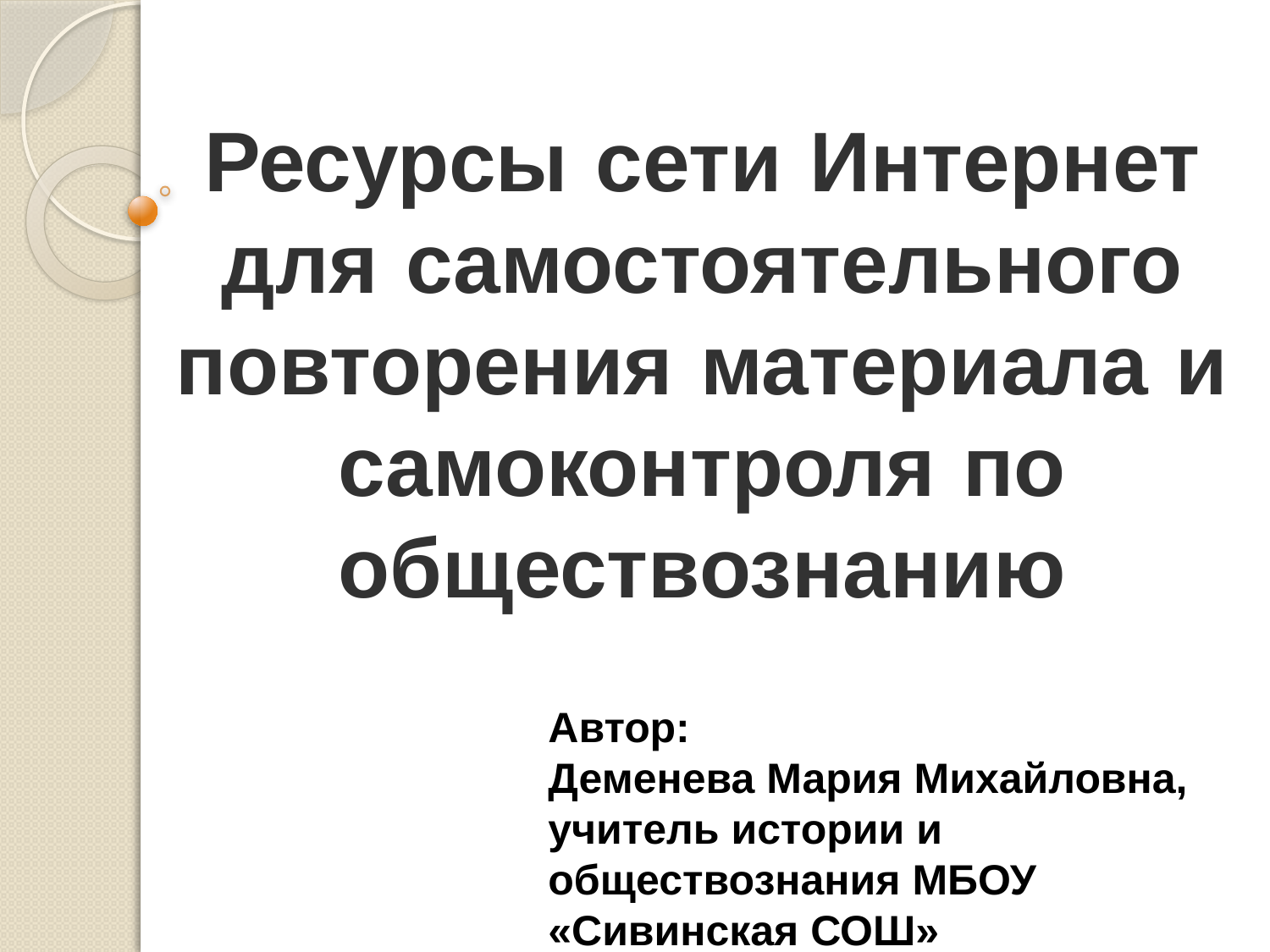

# Ресурсы сети Интернет для самостоятельного повторения материала и самоконтроля по обществознанию
Автор:                                              Деменева Мария Михайловна, учитель истории и обществознания МБОУ «Сивинская СОШ»